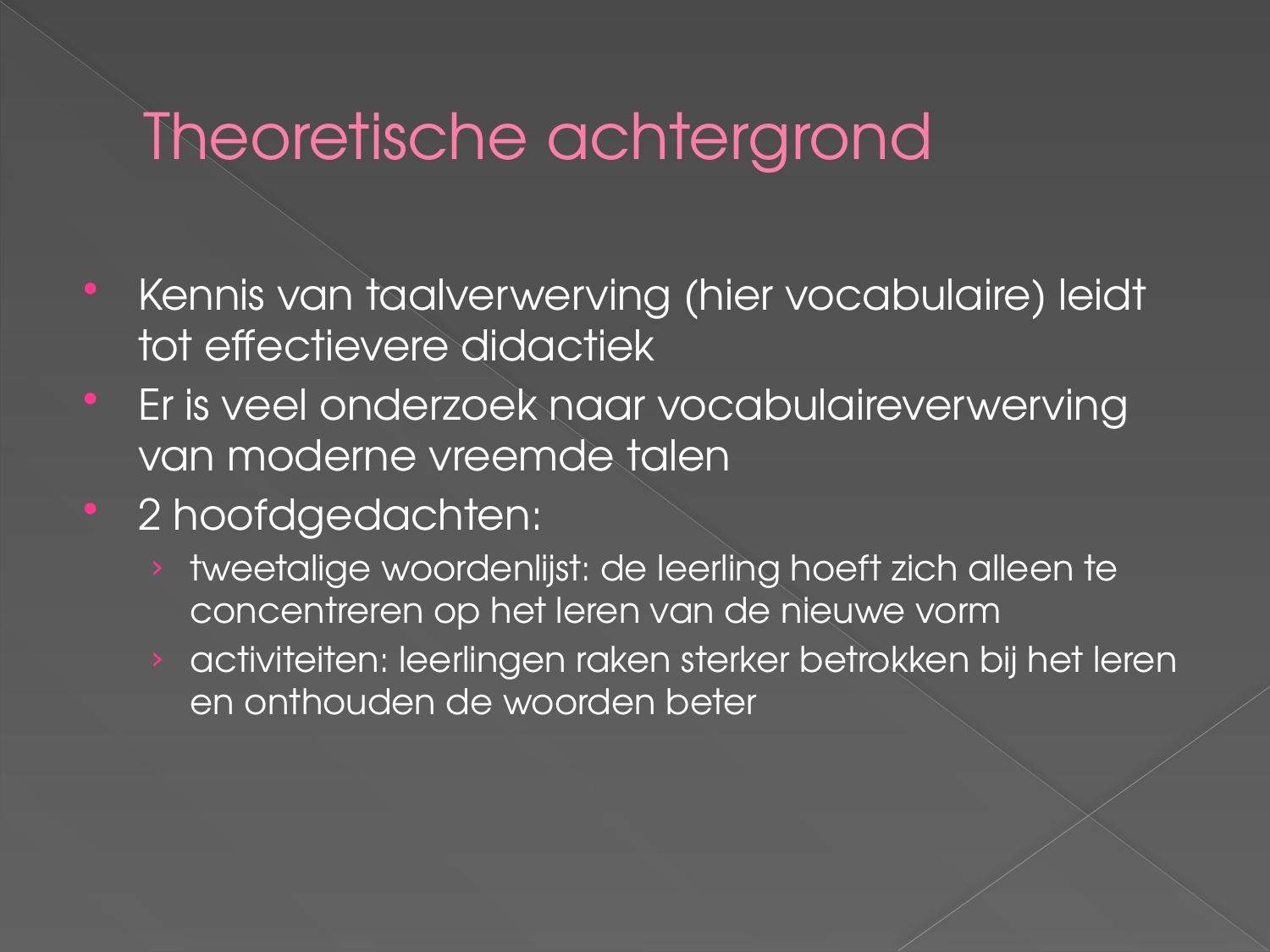

# Theoretische achtergrond
Kennis van taalverwerving (hier vocabulaire) leidt tot effectievere didactiek
Er is veel onderzoek naar vocabulaireverwerving van moderne vreemde talen
2 hoofdgedachten:
tweetalige woordenlijst: de leerling hoeft zich alleen te concentreren op het leren van de nieuwe vorm
activiteiten: leerlingen raken sterker betrokken bij het leren en onthouden de woorden beter